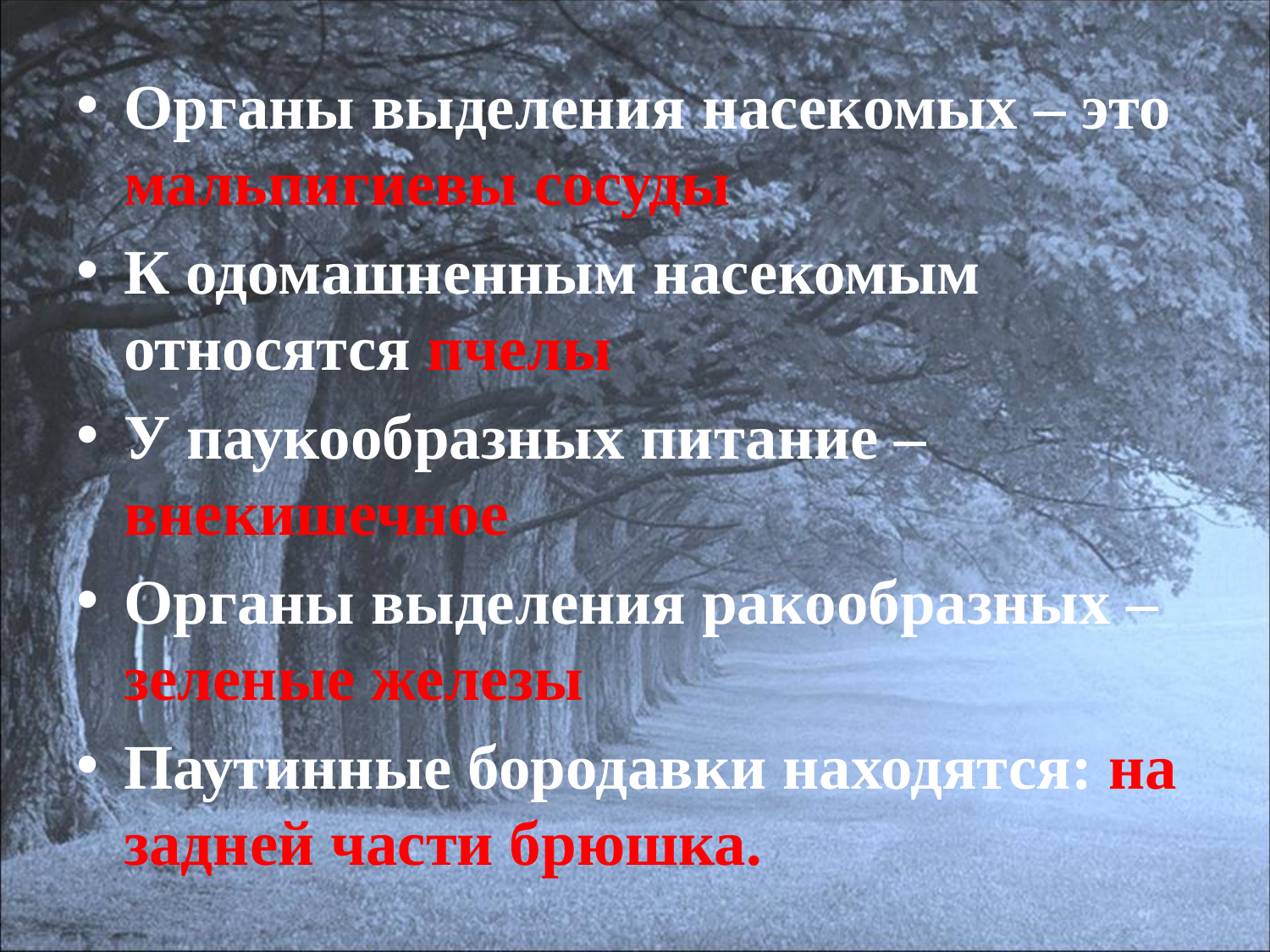

Органы выделения насекомых – это мальпигиевы сосуды
К одомашненным насекомым относятся пчелы
У паукообразных питание –  внекишечное
Органы выделения ракообразных – зеленые железы
Паутинные бородавки находятся: на задней части брюшка.